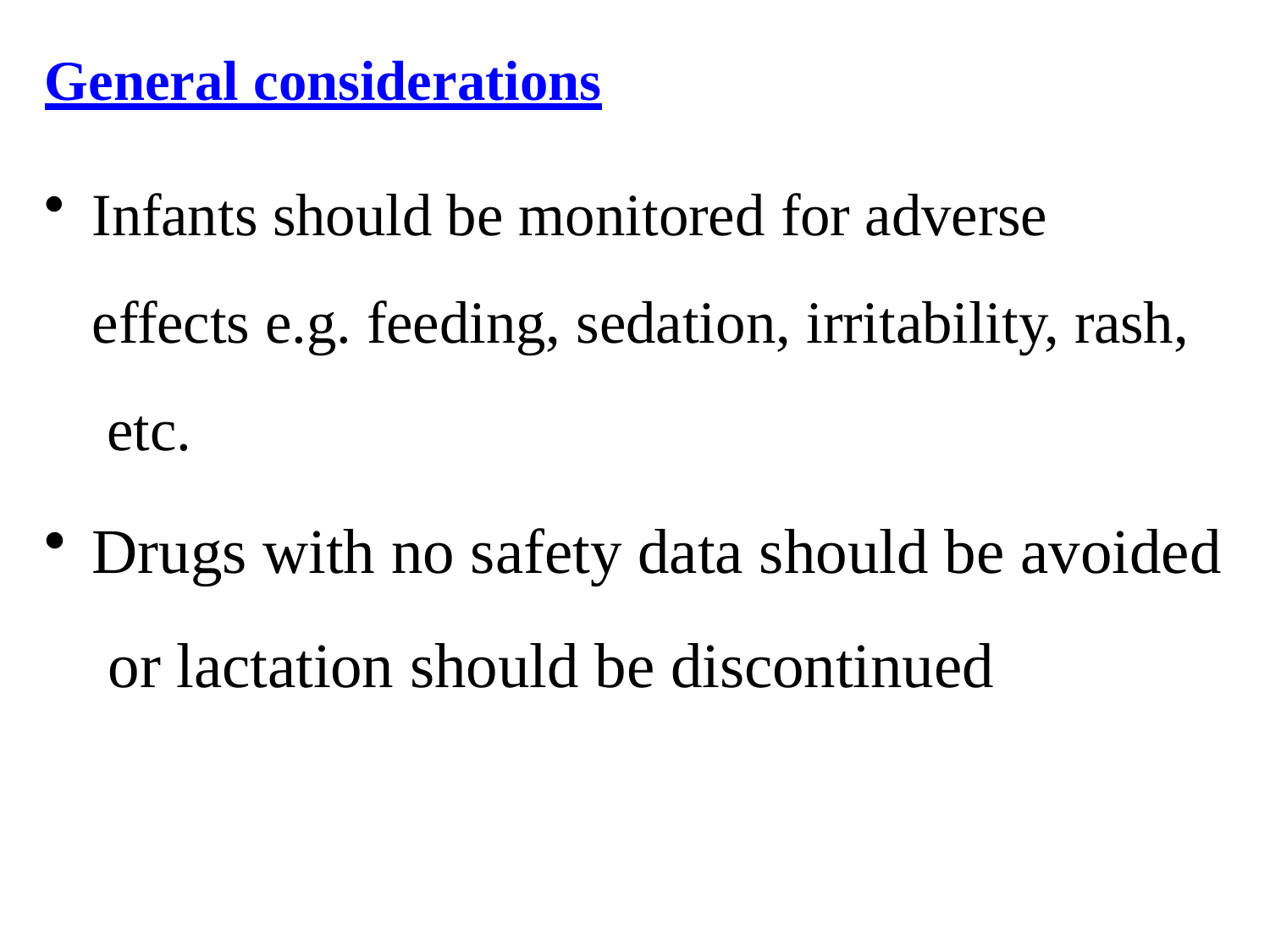

General considerations
Infants should be monitored for adverse  effects e.g. feeding, sedation, irritability, rash,  etc.
Drugs with no safety data should be avoided  or lactation should be discontinued